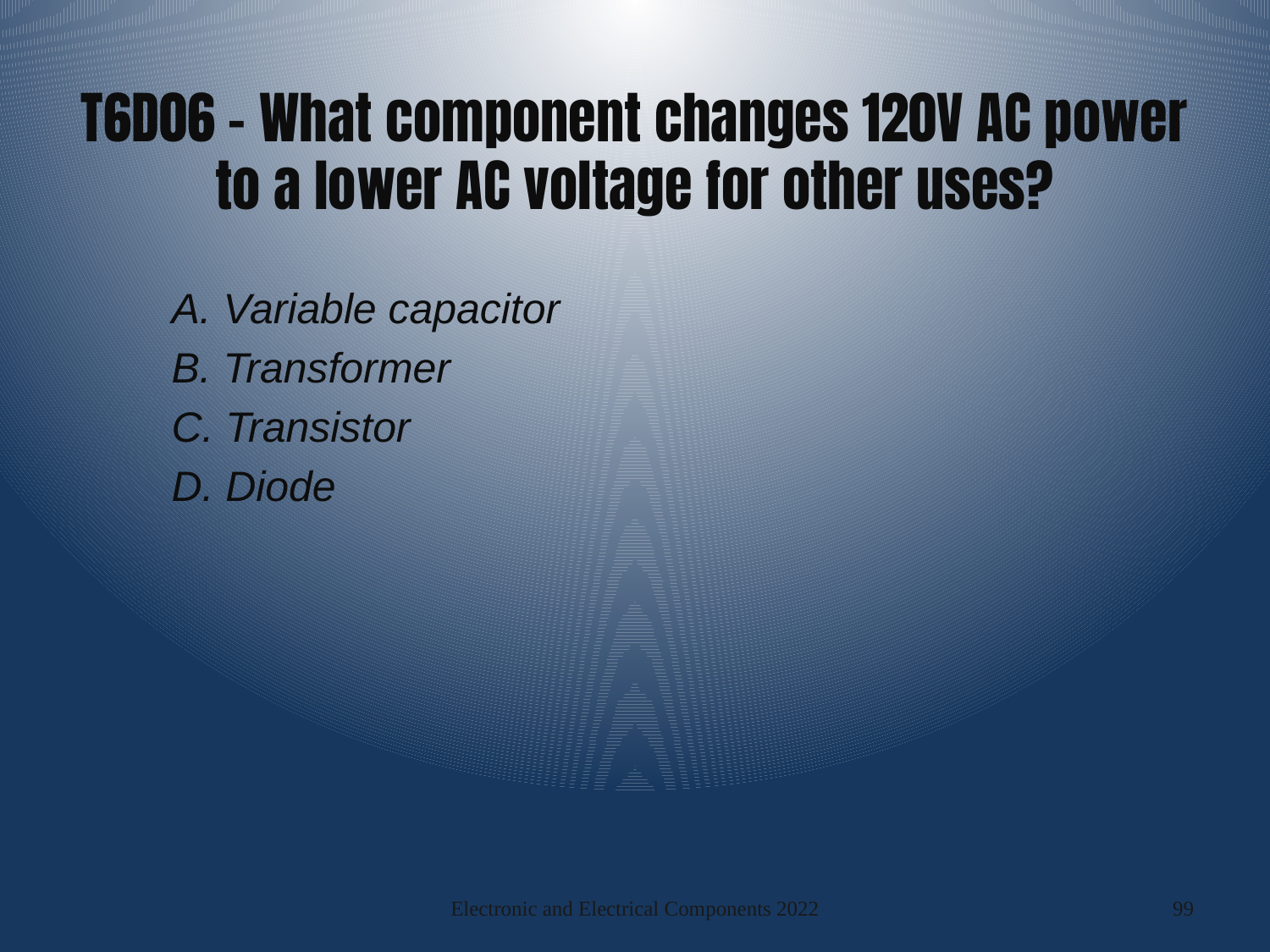

# T6D06 - What component changes 120V AC power to a lower AC voltage for other uses?
A. Variable capacitor
B. Transformer
C. Transistor
D. Diode
Electronic and Electrical Components 2022
99